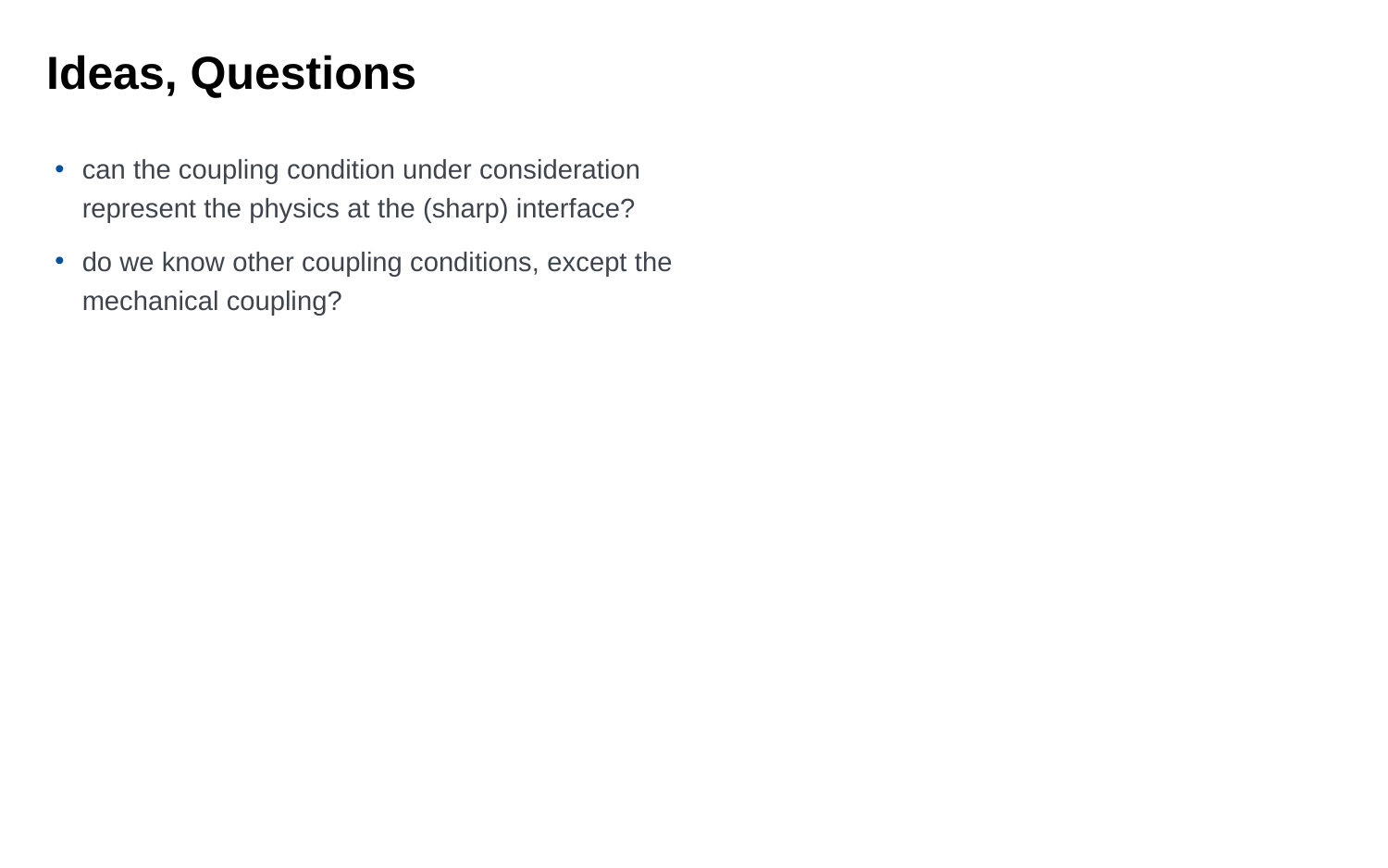

Ideas, Questions
can the coupling condition under consideration represent the physics at the (sharp) interface?
do we know other coupling conditions, except the mechanical coupling?